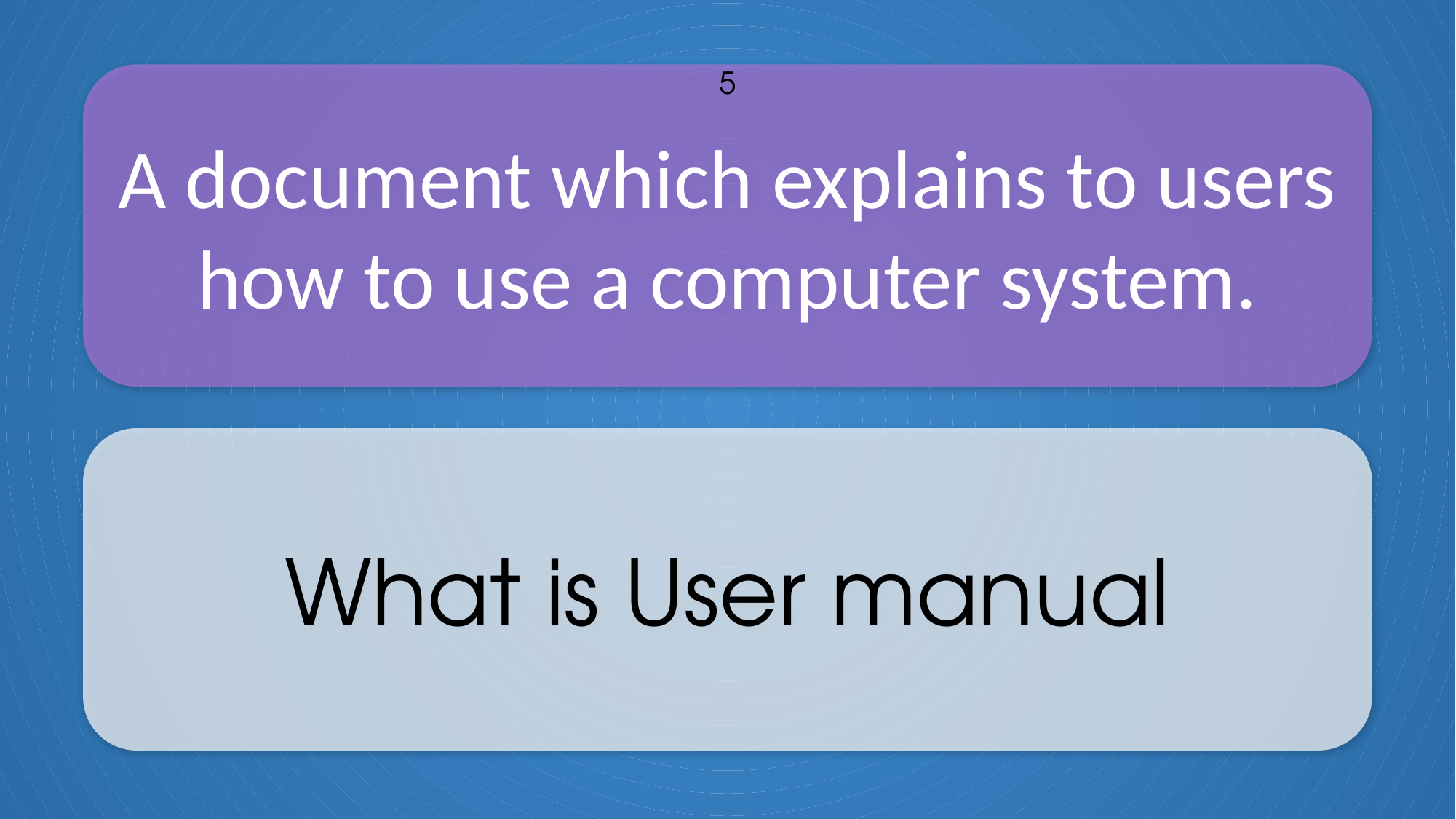

A document which explains to users how to use a computer system.
5
What is User manual